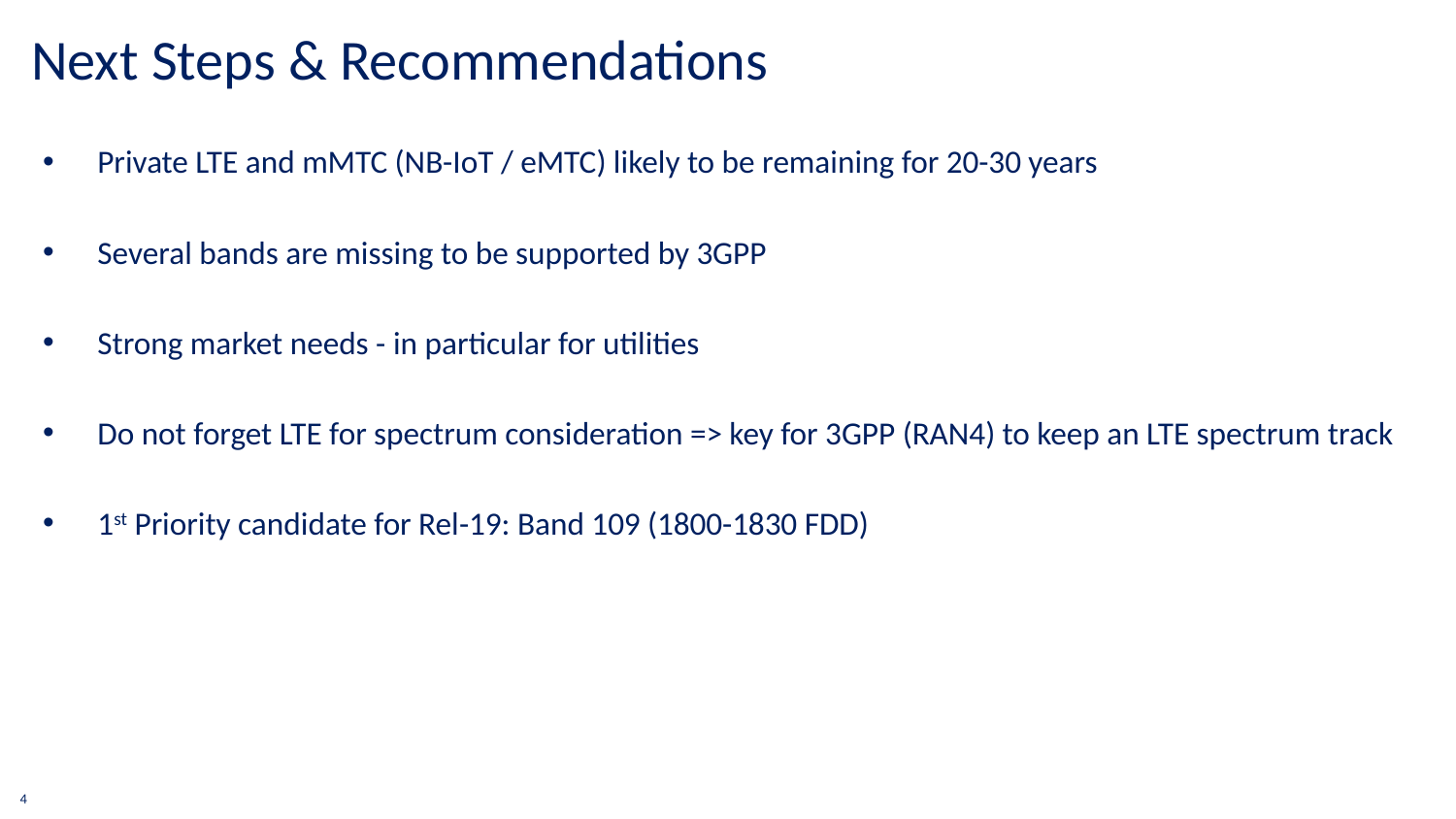

Next Steps & Recommendations
Private LTE and mMTC (NB-IoT / eMTC) likely to be remaining for 20-30 years

Several bands are missing to be supported by 3GPP

Strong market needs - in particular for utilities

Do not forget LTE for spectrum consideration => key for 3GPP (RAN4) to keep an LTE spectrum track

1st Priority candidate for Rel-19: Band 109 (1800-1830 FDD)